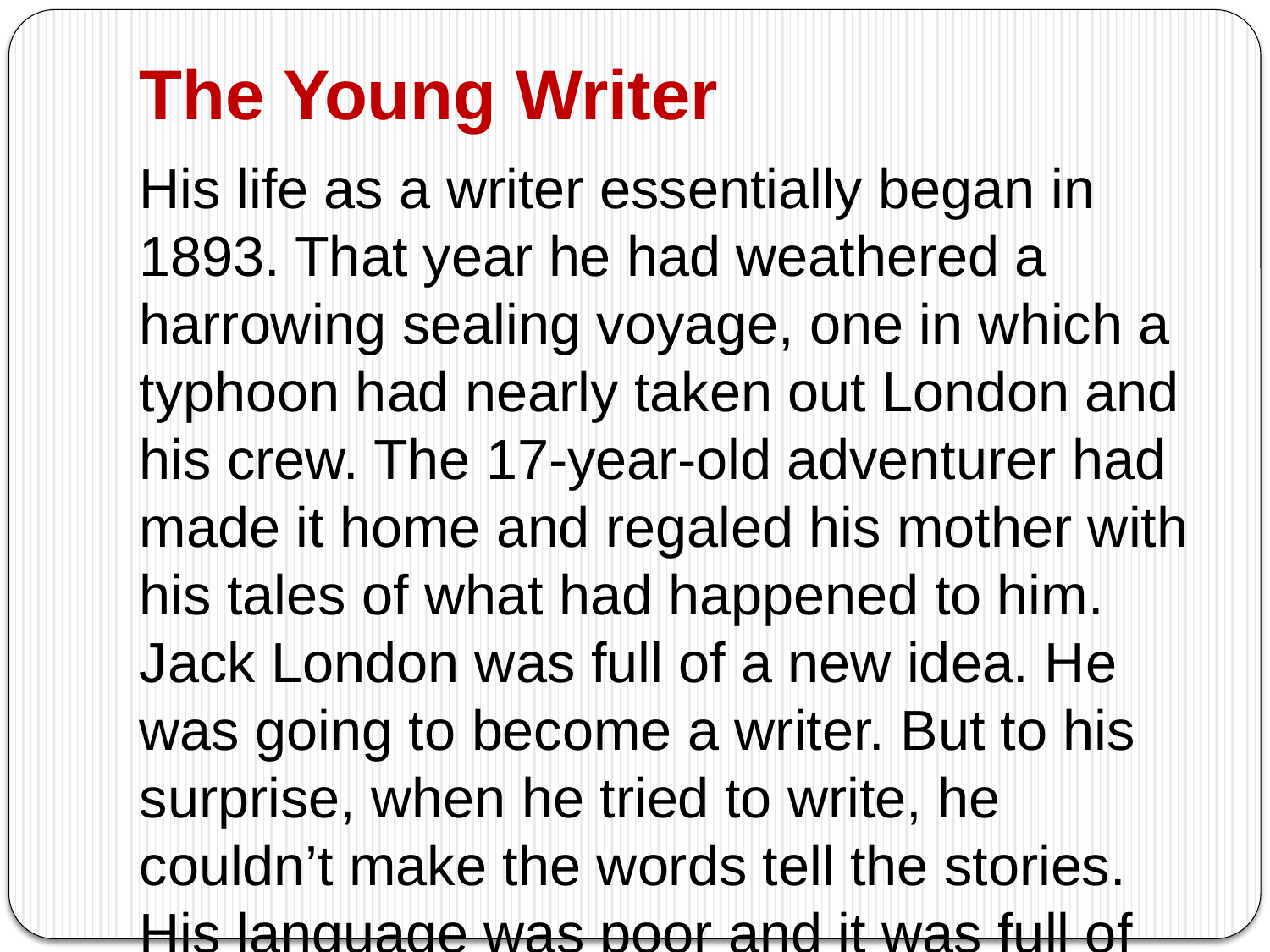

# The Young Writer
His life as a writer essentially began in 1893. That year he had weathered a harrowing sealing voyage, one in which a typhoon had nearly taken out London and his crew. The 17-year-old adventurer had made it home and regaled his mother with his tales of what had happened to him. Jack London was full of a new idea. He was going to become a writer. But to his surprise, when he tried to write, he couldn’t make the words tell the stories. His language was poor and it was full of mistakes, because he did not know grammar.